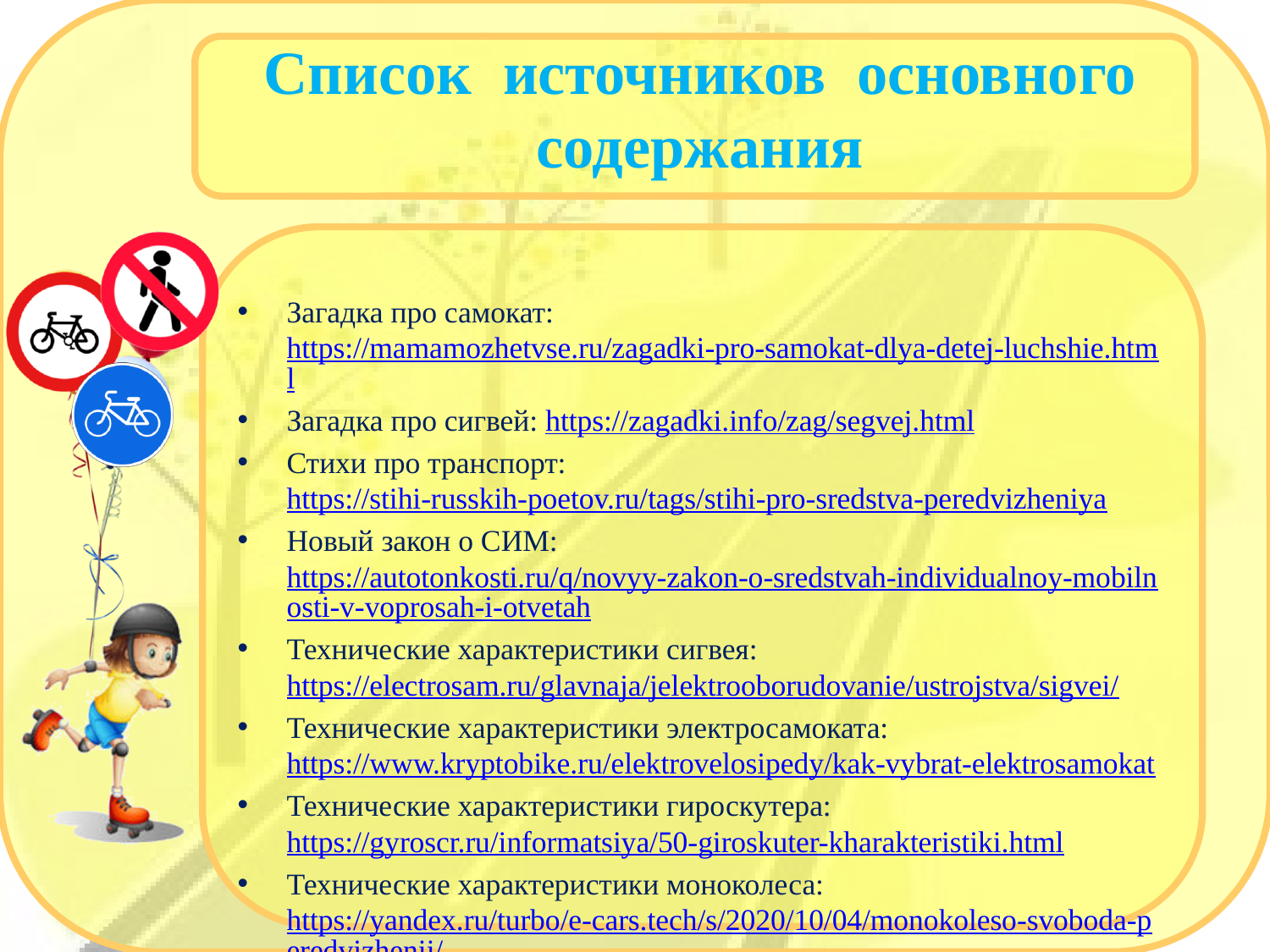

# Список  источников  основного содержания
Загадка про самокат: https://mamamozhetvse.ru/zagadki-pro-samokat-dlya-detej-luchshie.html
Загадка про сигвей: https://zagadki.info/zag/segvej.html
Стихи про транспорт: https://stihi-russkih-poetov.ru/tags/stihi-pro-sredstva-peredvizheniya
Новый закон о СИМ: https://autotonkosti.ru/q/novyy-zakon-o-sredstvah-individualnoy-mobilnosti-v-voprosah-i-otvetah
Технические характеристики сигвея: https://electrosam.ru/glavnaja/jelektrooborudovanie/ustrojstva/sigvei/
Технические характеристики электросамоката: https://www.kryptobike.ru/elektrovelosipedy/kak-vybrat-elektrosamokat
Технические характеристики гироскутера: https://gyroscr.ru/informatsiya/50-giroskuter-kharakteristiki.html
Технические характеристики моноколеса: https://yandex.ru/turbo/e-cars.tech/s/2020/10/04/monokoleso-svoboda-peredvizhenij/